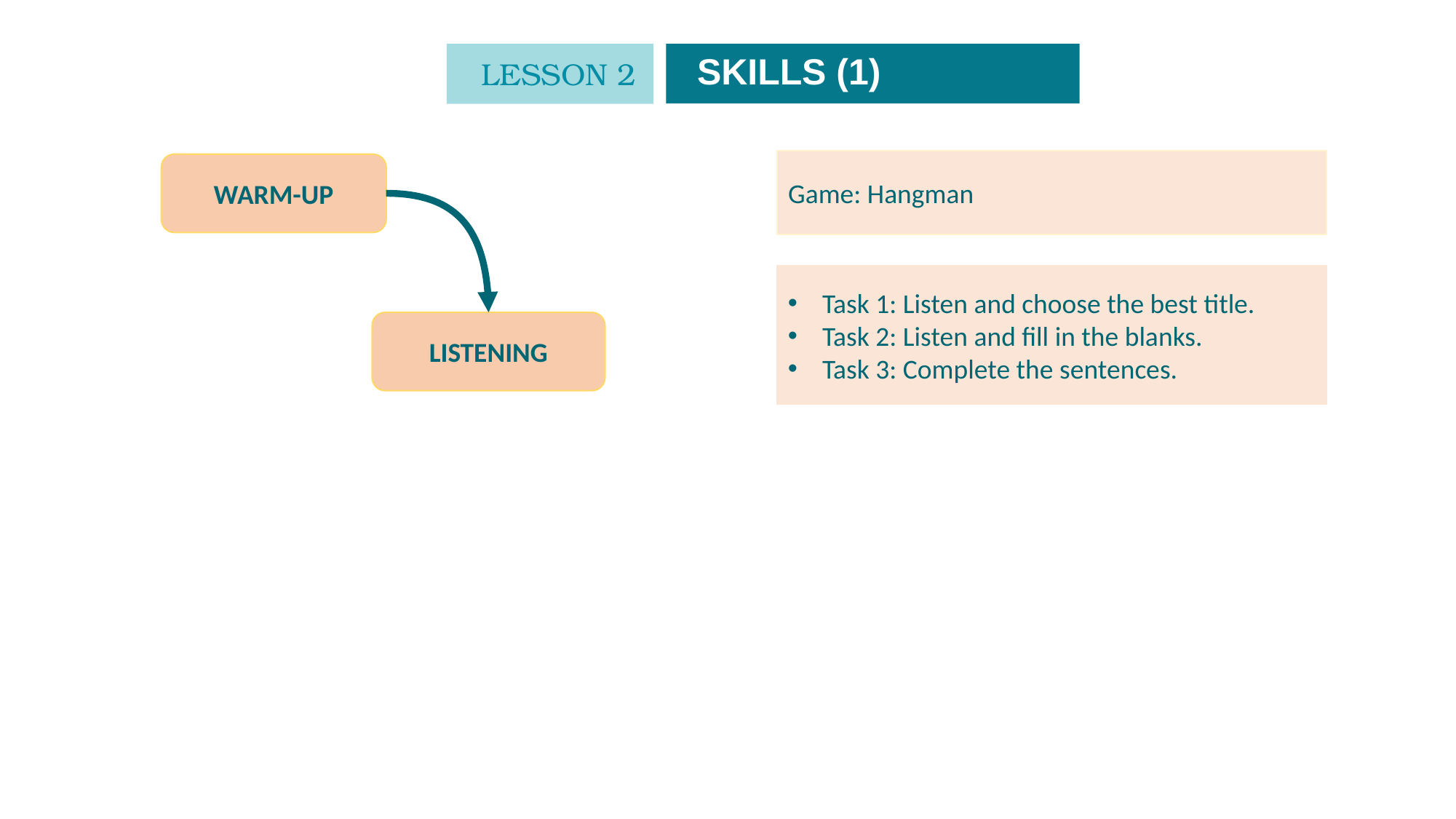

SKILLS (1)

LESSON 2
Game: Hangman
WARM-UP

Task 1: Listen and choose the best title.
Task 2: Listen and fill in the blanks.
Task 3: Complete the sentences.
LISTENING